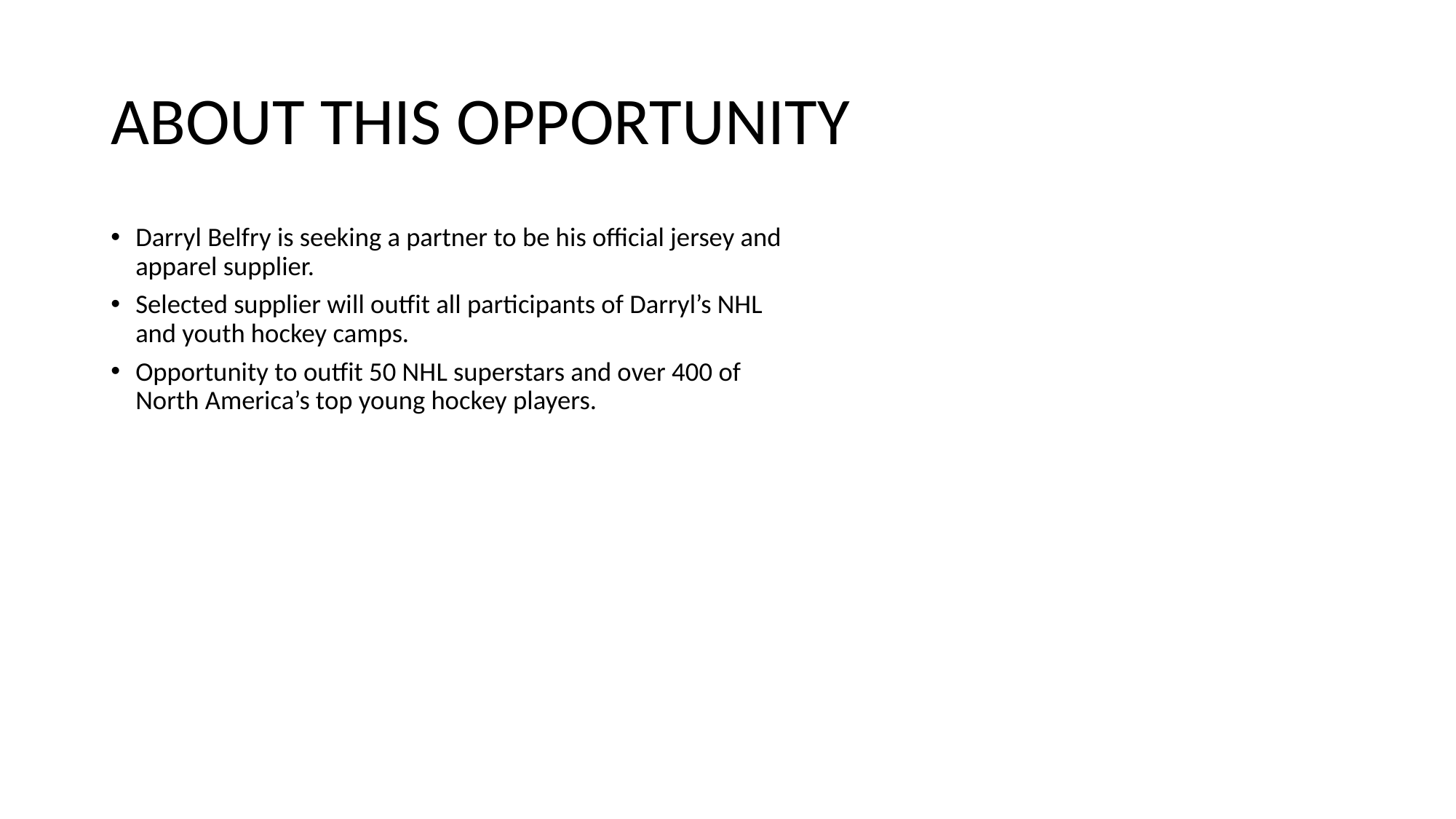

# ABOUT THIS OPPORTUNITY
Darryl Belfry is seeking a partner to be his official jersey and apparel supplier.
Selected supplier will outfit all participants of Darryl’s NHL and youth hockey camps.
Opportunity to outfit 50 NHL superstars and over 400 of North America’s top young hockey players.